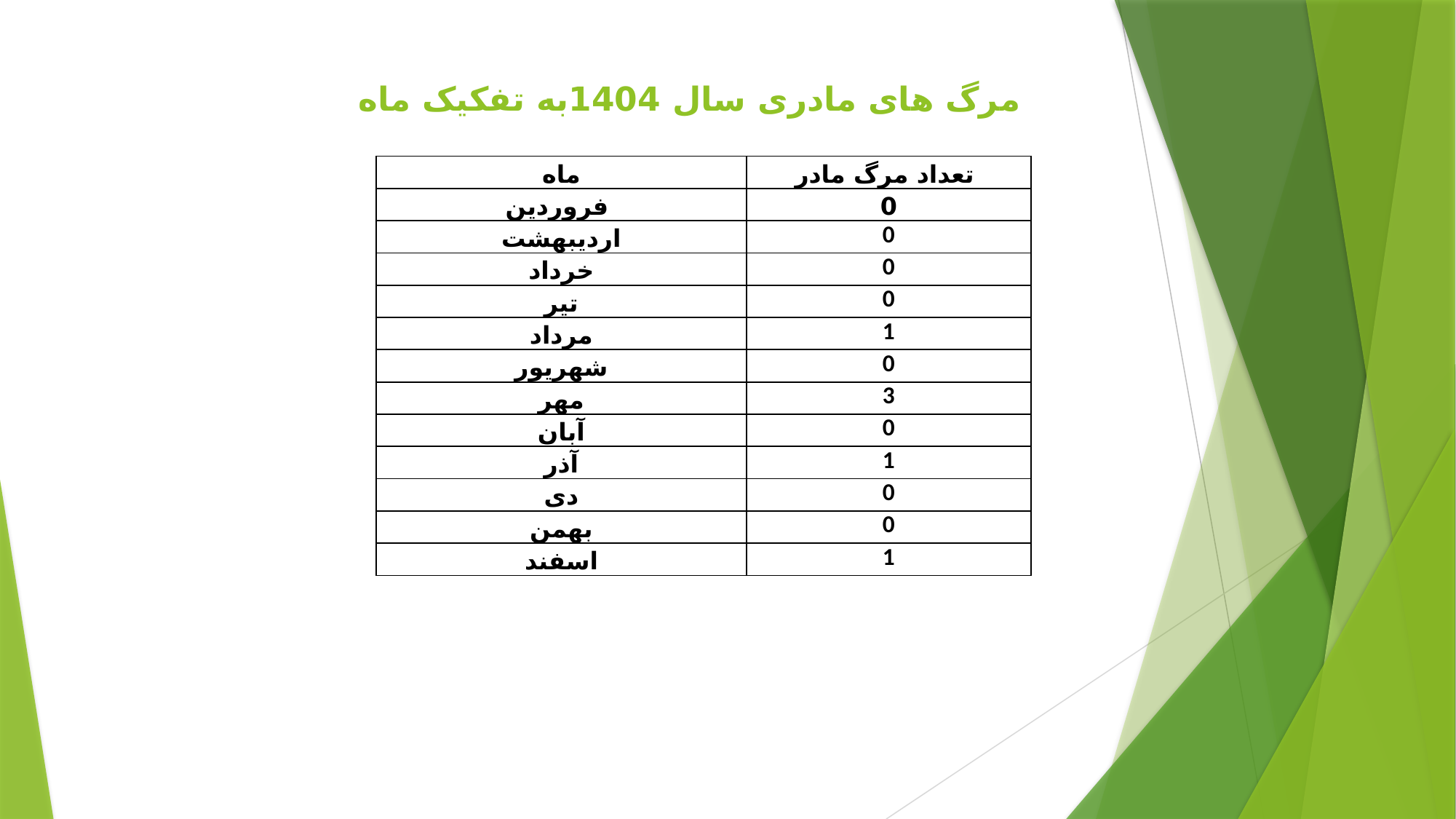

# مرگ های مادری سال 1404به تفکیک ماه
| ماه | تعداد مرگ مادر |
| --- | --- |
| فروردین | 0 |
| اردیبهشت | 0 |
| خرداد | 0 |
| تیر | 0 |
| مرداد | 1 |
| شهریور | 0 |
| مهر | 3 |
| آبان | 0 |
| آذر | 1 |
| دی | 0 |
| بهمن | 0 |
| اسفند | 1 |